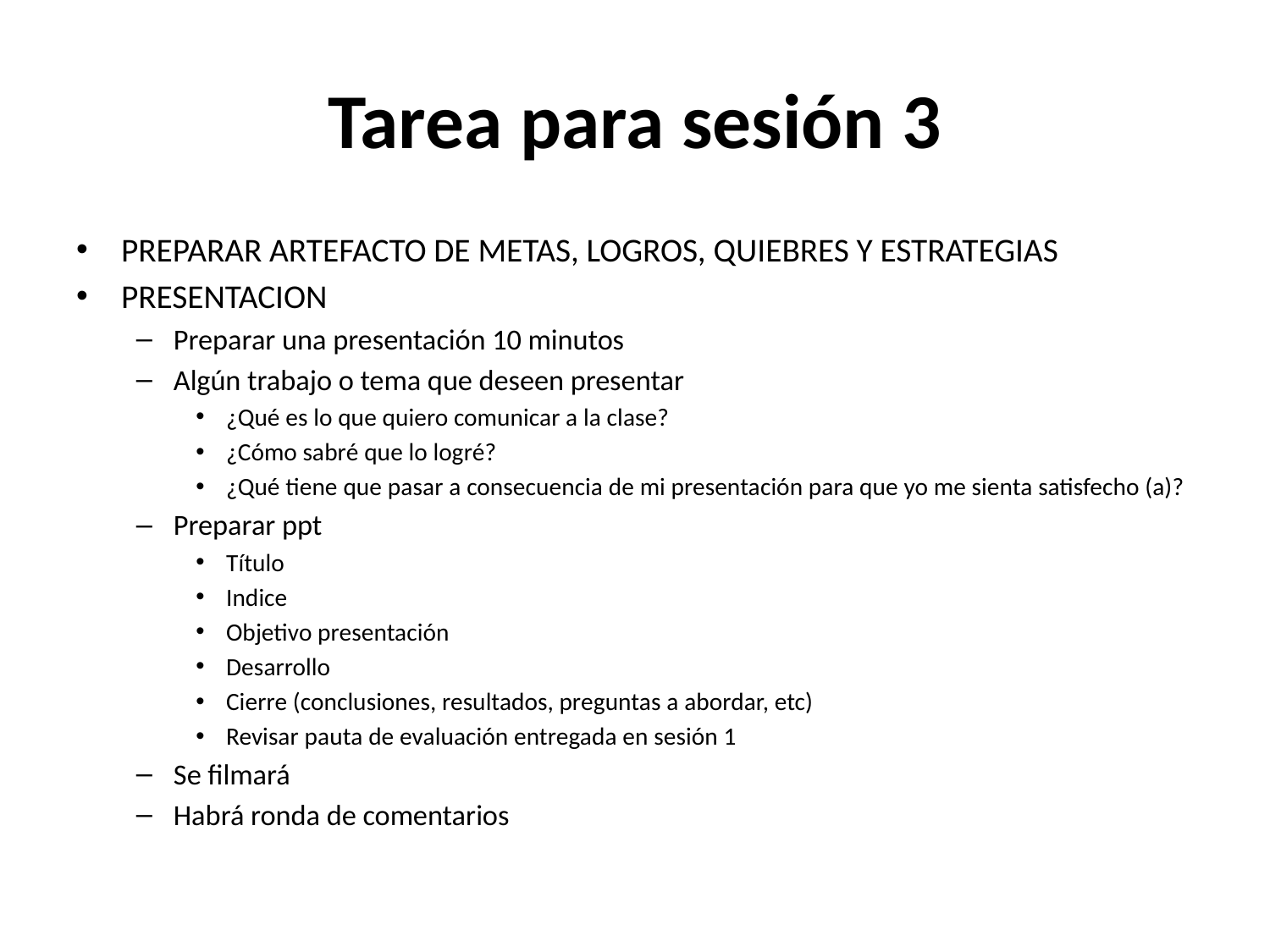

# Tarea para sesión 3
PREPARAR ARTEFACTO DE METAS, LOGROS, QUIEBRES Y ESTRATEGIAS
PRESENTACION
Preparar una presentación 10 minutos
Algún trabajo o tema que deseen presentar
¿Qué es lo que quiero comunicar a la clase?
¿Cómo sabré que lo logré?
¿Qué tiene que pasar a consecuencia de mi presentación para que yo me sienta satisfecho (a)?
Preparar ppt
Título
Indice
Objetivo presentación
Desarrollo
Cierre (conclusiones, resultados, preguntas a abordar, etc)
Revisar pauta de evaluación entregada en sesión 1
Se filmará
Habrá ronda de comentarios